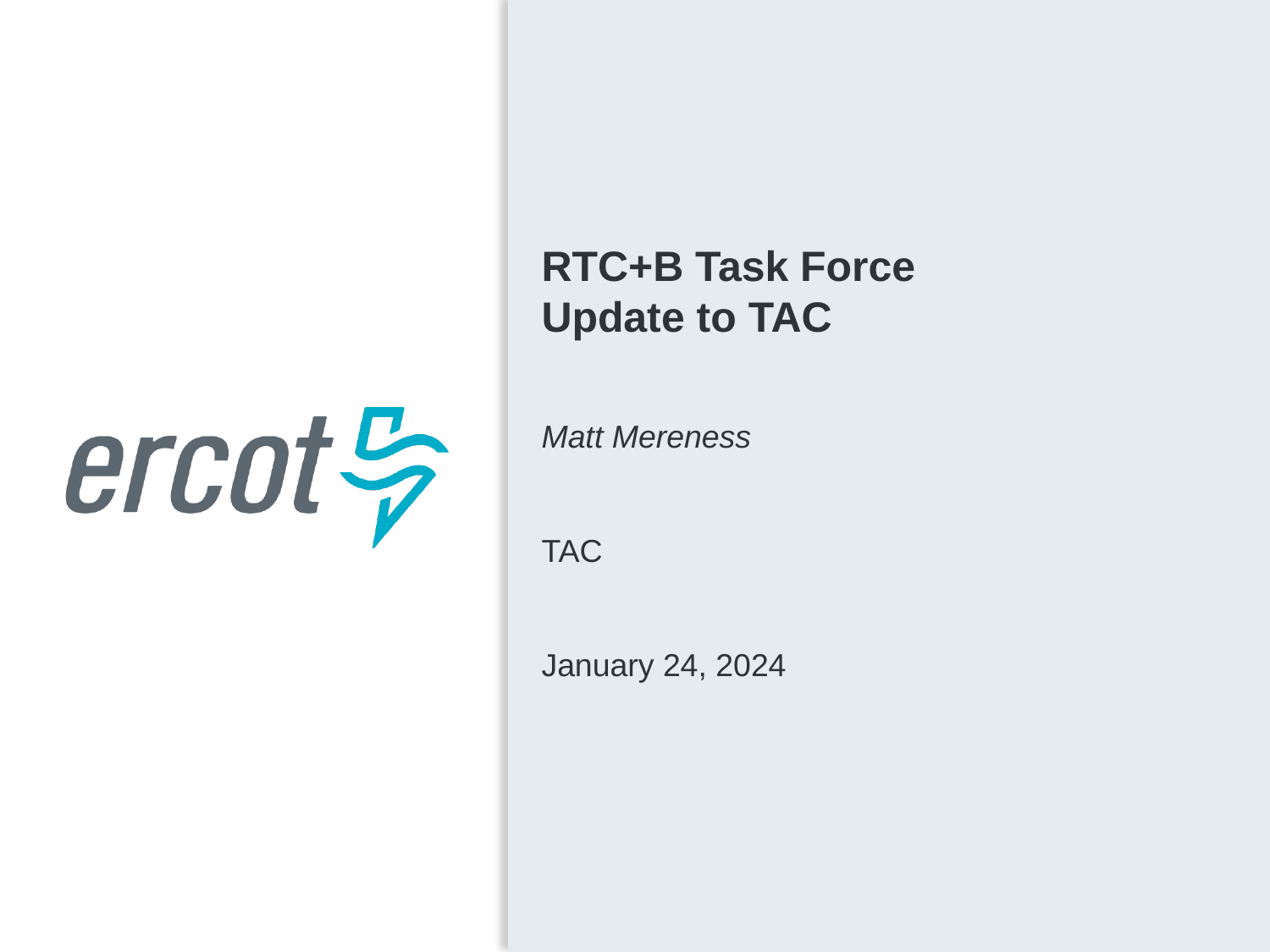

RTC+B Task Force
Update to TAC

Matt Mereness

TAC

January 24, 2024